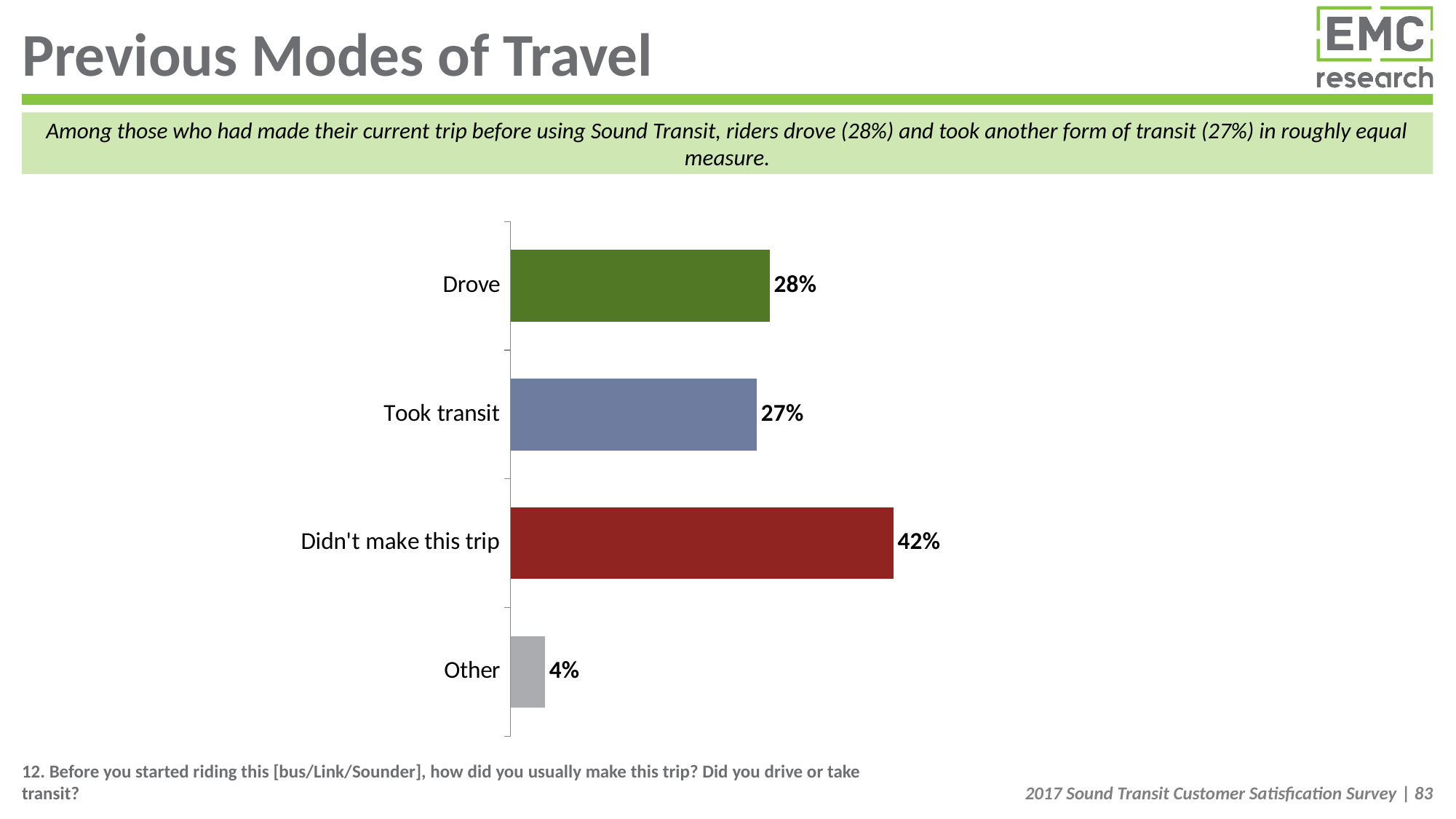

# Previous Modes of Travel
Among those who had made their current trip before using Sound Transit, riders drove (28%) and took another form of transit (27%) in roughly equal measure.

### Chart

| Category | Initial |
|---|---|
| Other | 0.03729617130044812 |
| Didn't make this trip | 0.41500813833671624 |
| Took transit | 0.2668087847823855 |
| Drove | 0.2808869055804364 |
12. Before you started riding this [bus/Link/Sounder], how did you usually make this trip? Did you drive or take transit?